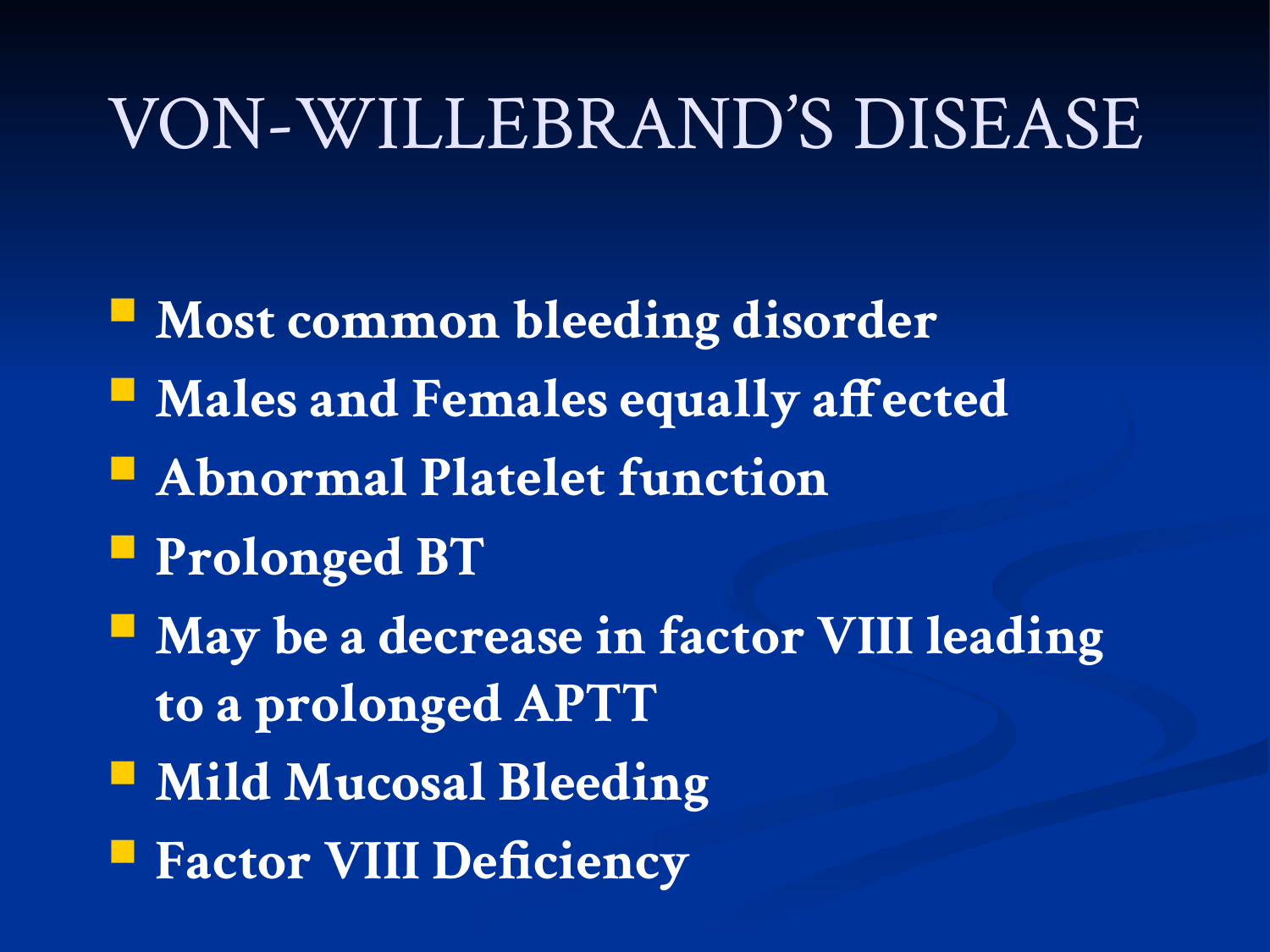

# VON-WILLEBRAND’S DISEASE
Most common bleeding disorder
Males and Females equally affected
Abnormal Platelet function
Prolonged BT
May be a decrease in factor VIII leading to a prolonged APTT
Mild Mucosal Bleeding
Factor VIII Deficiency